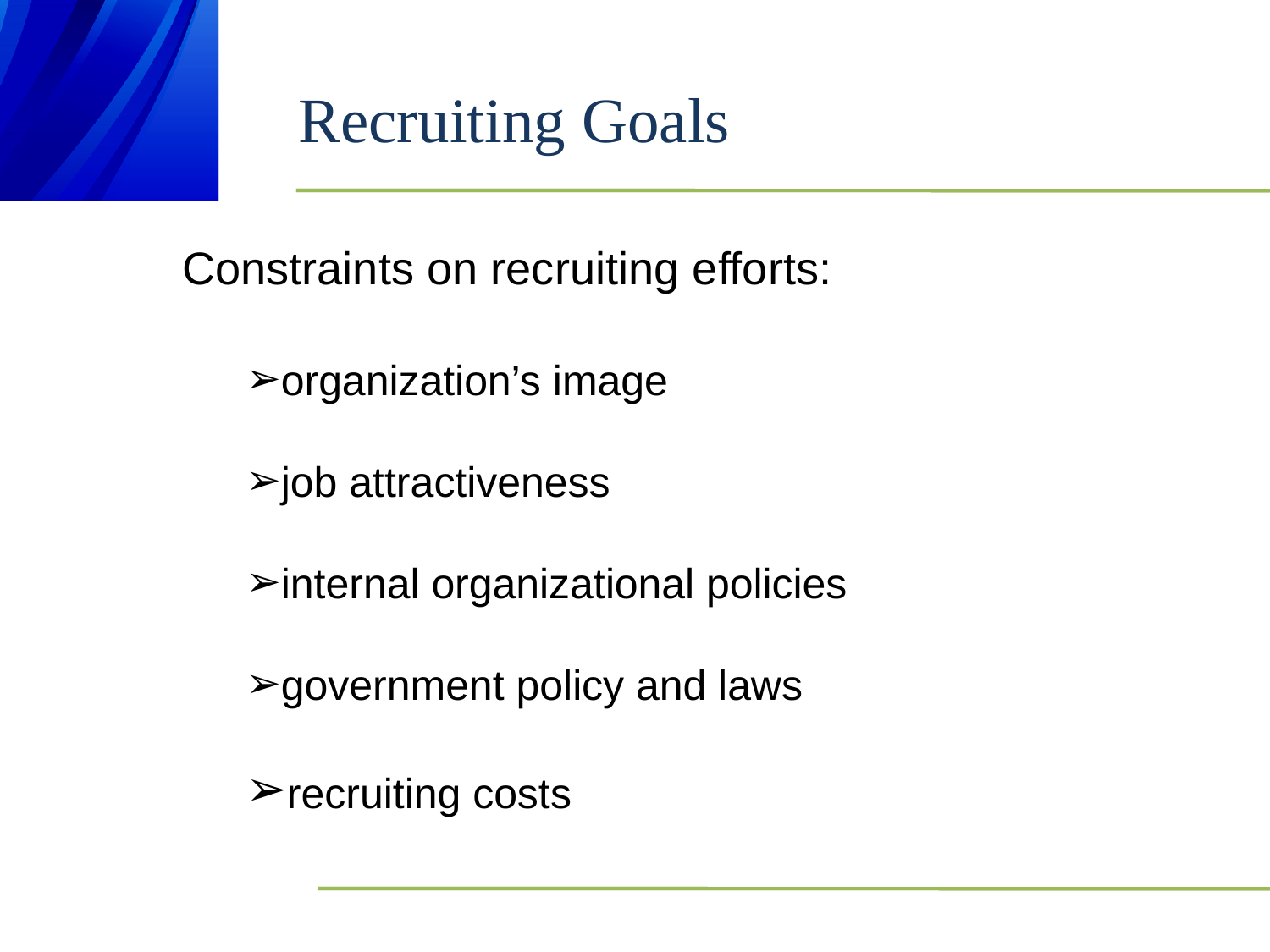

# Recruiting Goals
Constraints on recruiting efforts:

organization’s image

job attractiveness

internal organizational policies

government policy and laws

recruiting costs